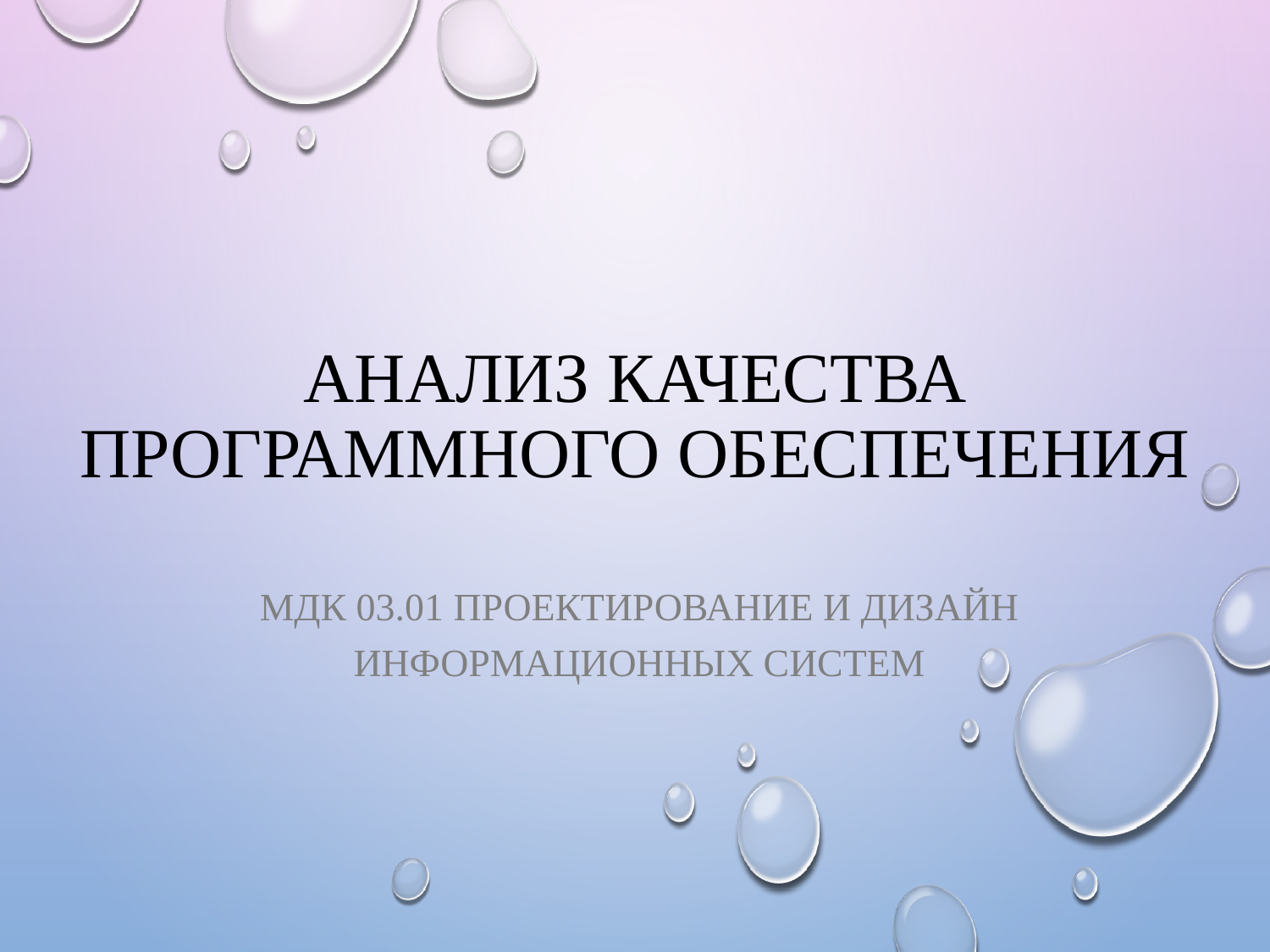

# АНАЛИЗ КАЧЕСТВА ПРОГРАММНОГО ОБЕСПЕЧЕНИЯ
МДК 03.01 Проектирование и дизайн информационных систем